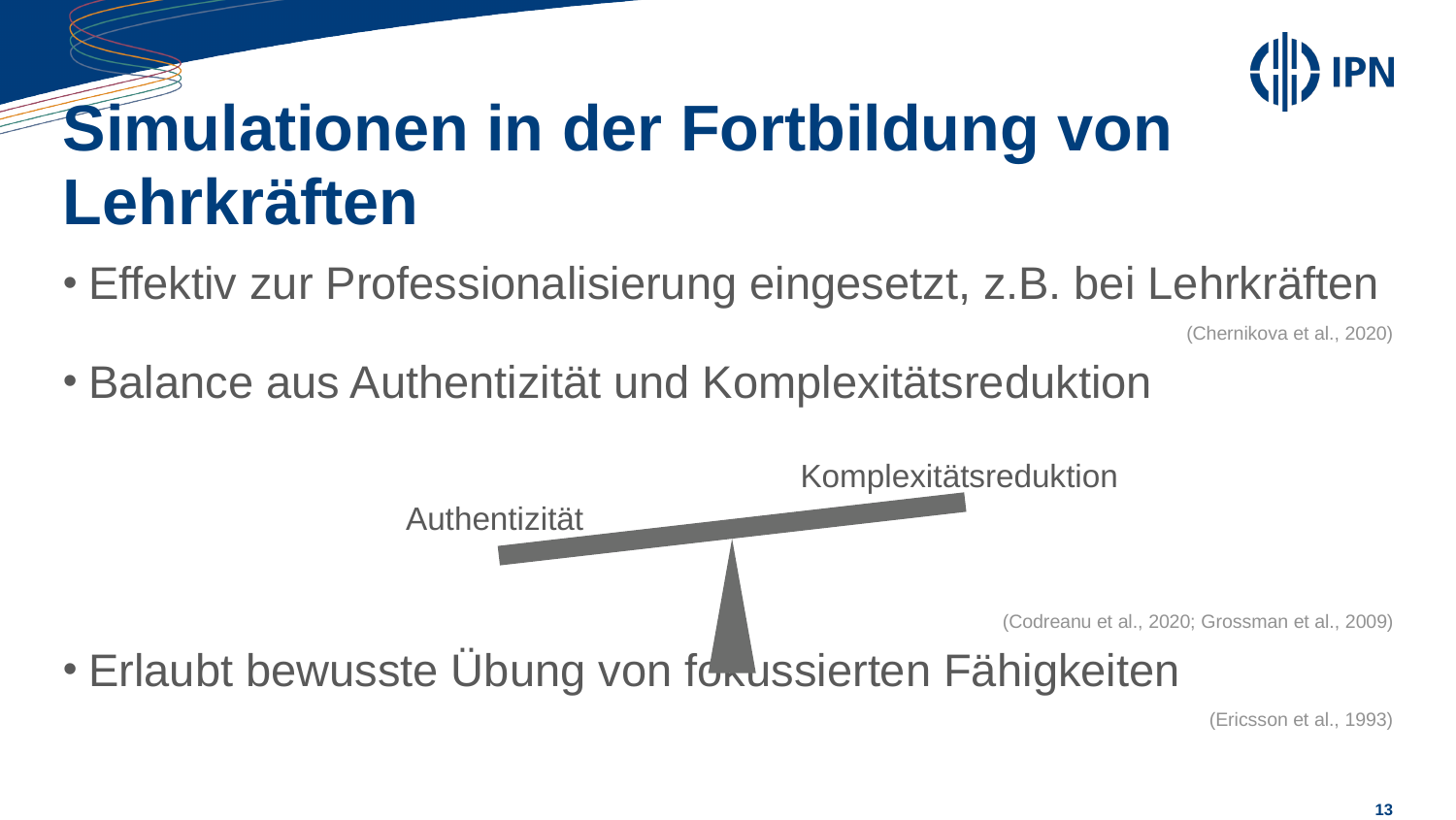

# Simulationen in der Fortbildung von Lehrkräften
Effektiv zur Professionalisierung eingesetzt, z.B. bei Lehrkräften
(Chernikova et al., 2020)
Balance aus Authentizität und Komplexitätsreduktion

(Codreanu et al., 2020; Grossman et al., 2009)
Erlaubt bewusste Übung von fokussierten Fähigkeiten
(Ericsson et al., 1993)
Komplexitätsreduktion
Authentizität

13